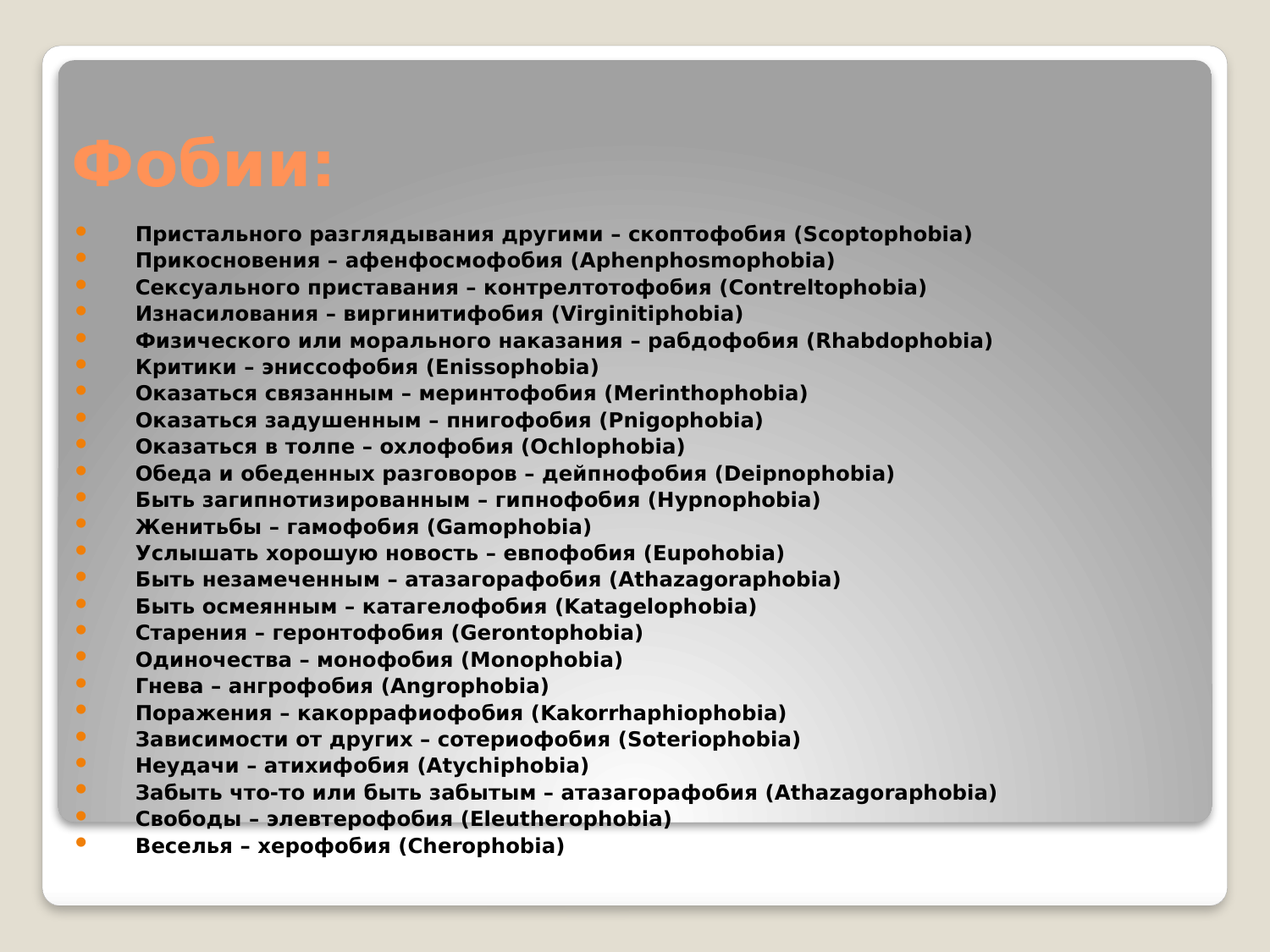

# Фобии:
   Пристального разглядывания другими – скоптофобия (Scoptophobia)
   Прикосновения – афенфосмофобия (Aphenphosmophobia)
   Сексуального приставания – контрелтотофобия (Contreltophobia)
   Изнасилования – виргинитифобия (Virginitiphobia)
   Физического или морального наказания – рабдофобия (Rhabdophobia)
   Критики – эниссофобия (Enissophobia)
   Оказаться связанным – меринтофобия (Merinthophobia)
   Оказаться задушенным – пнигофобия (Pnigophobia)
   Оказаться в толпе – охлофобия (Ochlophobia)
   Обеда и обеденных разговоров – дейпнофобия (Deipnophobia)
   Быть загипнотизированным – гипнофобия (Hypnophobia)
   Женитьбы – гамофобия (Gamophobia)
   Услышать хорошую новость – евпофобия (Eupohobia)
   Быть незамеченным – атазагорафобия (Athazagoraphobia)
   Быть осмеянным – катагелофобия (Katagelophobia)
   Старения – геронтофобия (Gerontophobia)
   Одиночества – монофобия (Monophobia)
   Гнева – ангрофобия (Angrophobia)
   Поражения – какоррафиофобия (Kakorrhaphiophobia)
   Зависимости от других – сотериофобия (Soteriophobia)
   Неудачи – атихифобия (Atychiphobia)
   Забыть что-то или быть забытым – атазагорафобия (Athazagoraphobia)
   Свободы – элевтерофобия (Eleutherophobia)
   Веселья – херофобия (Cherophobia)